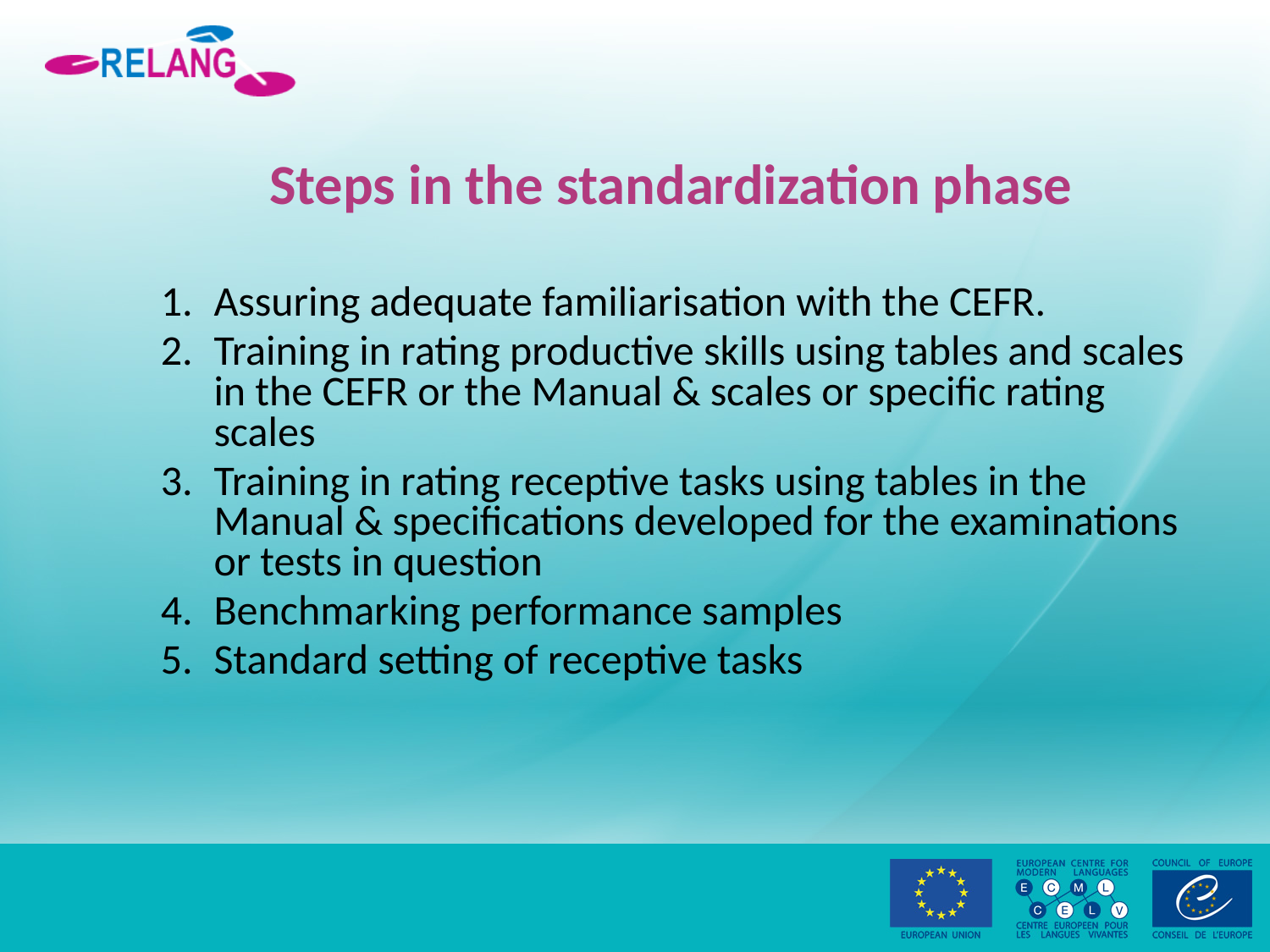

# Steps in the standardization phase

Assuring adequate familiarisation with the CEFR.
Training in rating productive skills using tables and scales in the CEFR or the Manual & scales or specific rating scales
Training in rating receptive tasks using tables in the Manual & specifications developed for the examinations or tests in question
Benchmarking performance samples
Standard setting of receptive tasks